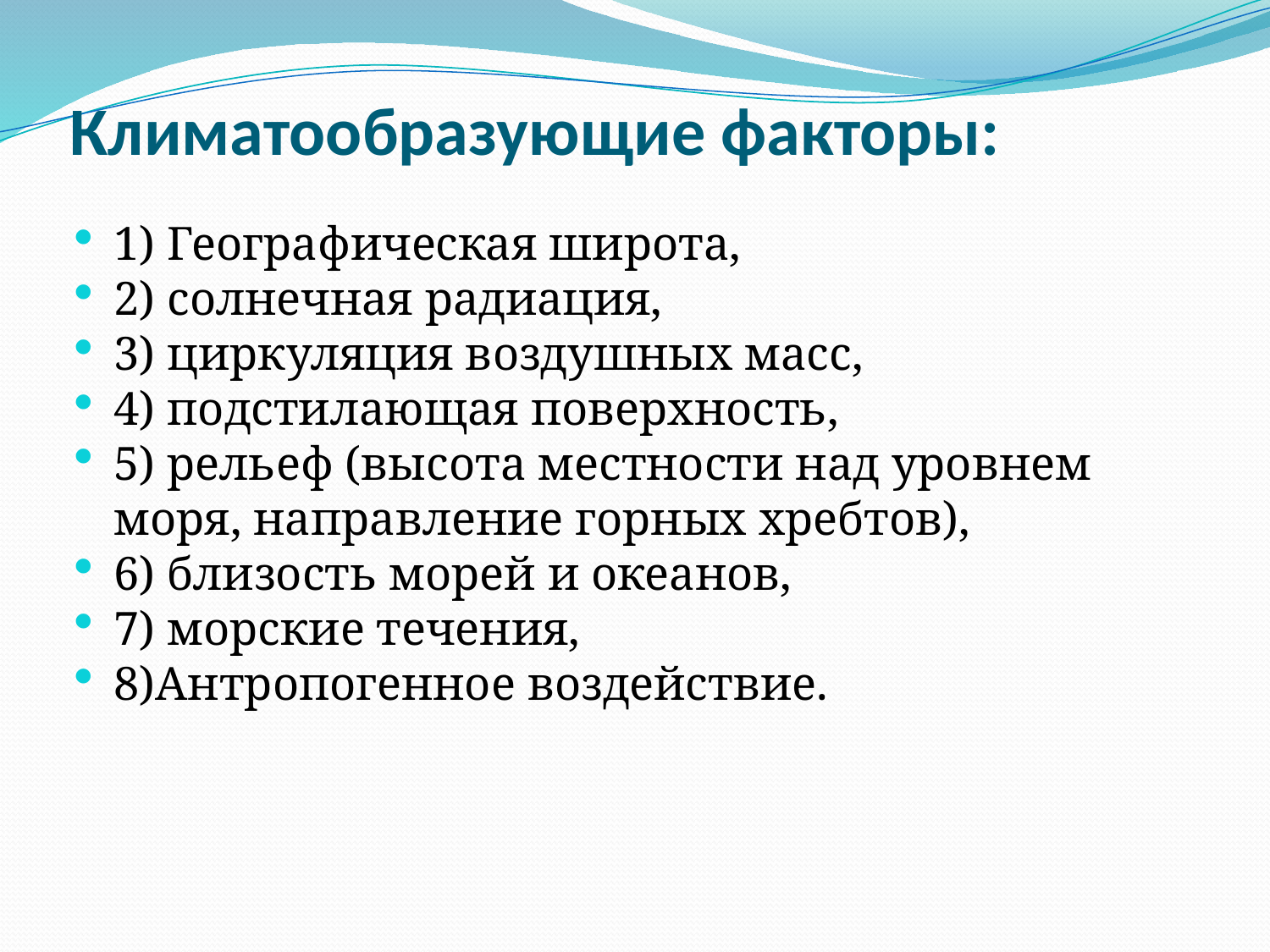

# Климатообразующие факторы:
1) Географическая широта,
2) солнечная радиация,
3) циркуляция воздушных масс,
4) подстилающая поверхность,
5) рельеф (высота местности над уровнем моря, направление горных хребтов),
6) близость морей и океанов,
7) морские течения,
8)Антропогенное воздействие.